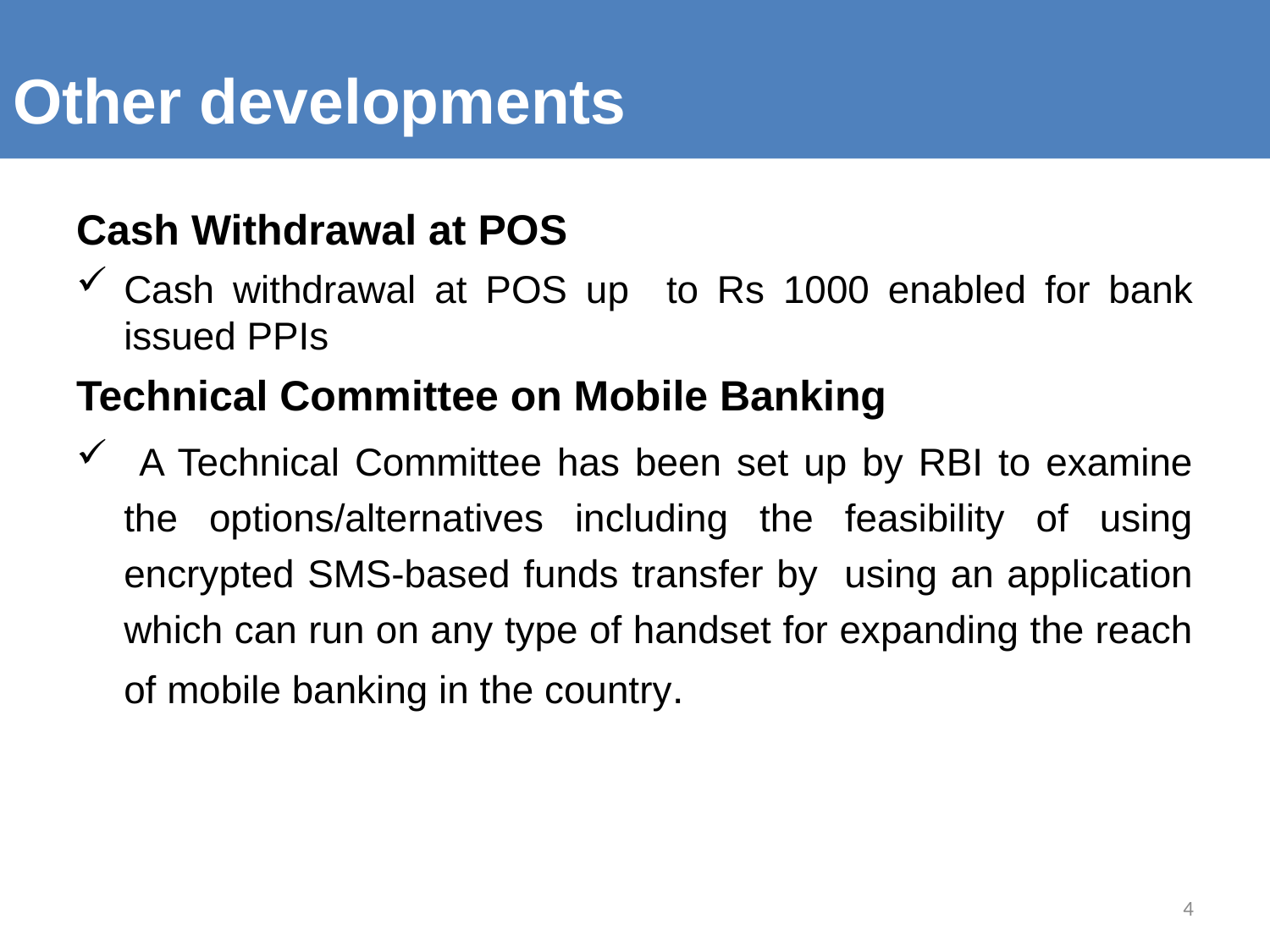

# Other developments
Cash Withdrawal at POS
Cash withdrawal at POS up  to Rs 1000 enabled for bank issued PPIs
Technical Committee on Mobile Banking
 A Technical Committee has been set up by RBI to examine the options/alternatives including the feasibility of using encrypted SMS-based funds transfer by  using an application which can run on any type of handset for expanding the reach of mobile banking in the country.

4